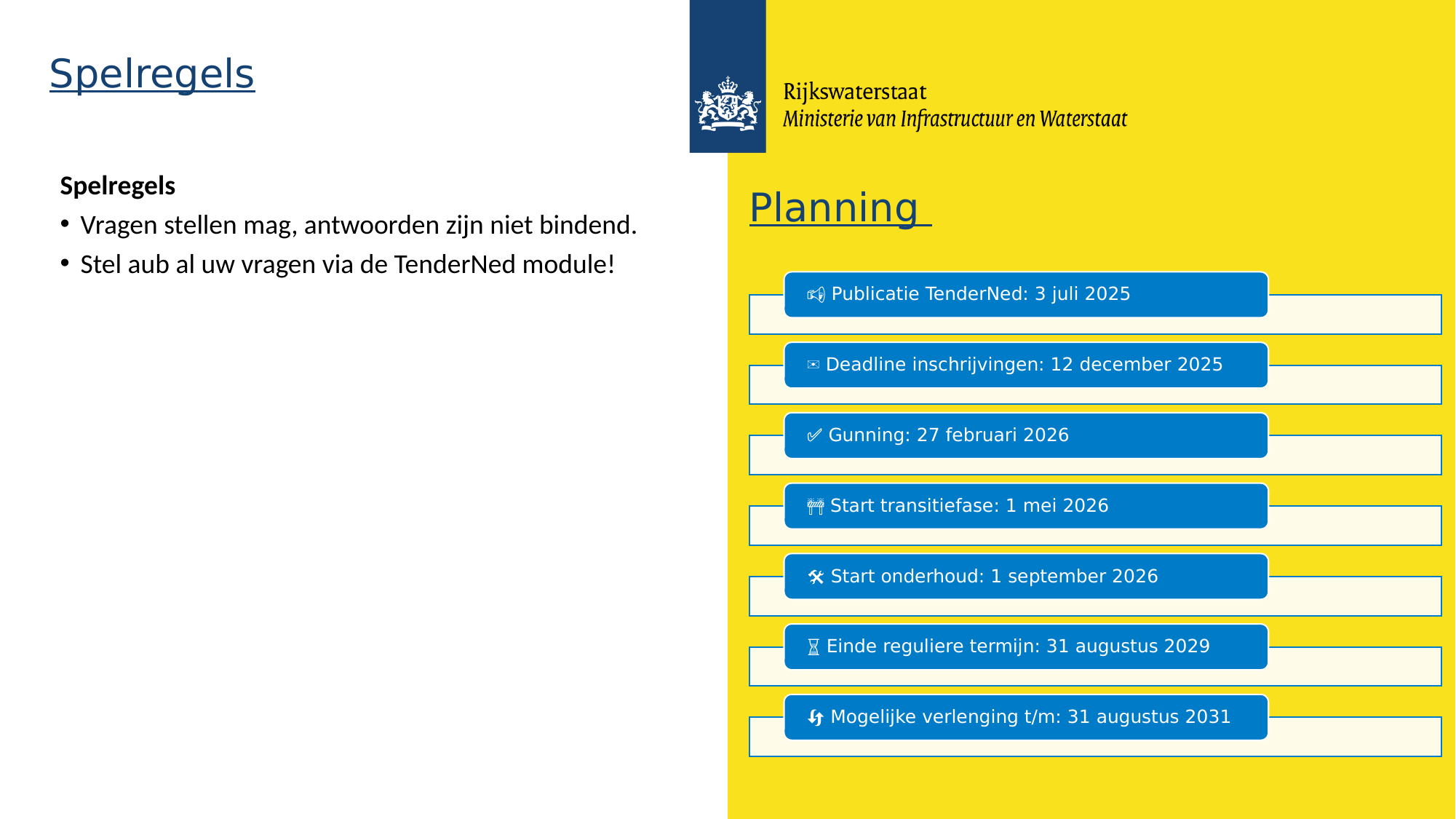

Spelregels
Spelregels
Vragen stellen mag, antwoorden zijn niet bindend.
Stel aub al uw vragen via de TenderNed module!
Planning
📢 Publicatie TenderNed: 3 juli 2025
✉️ Deadline inschrijvingen: 12 december 2025
✅ Gunning: 27 februari 2026
🚧 Start transitiefase: 1 mei 2026
🛠 Start onderhoud: 1 september 2026
⏳ Einde reguliere termijn: 31 augustus 2029
🔄 Mogelijke verlenging t/m: 31 augustus 2031